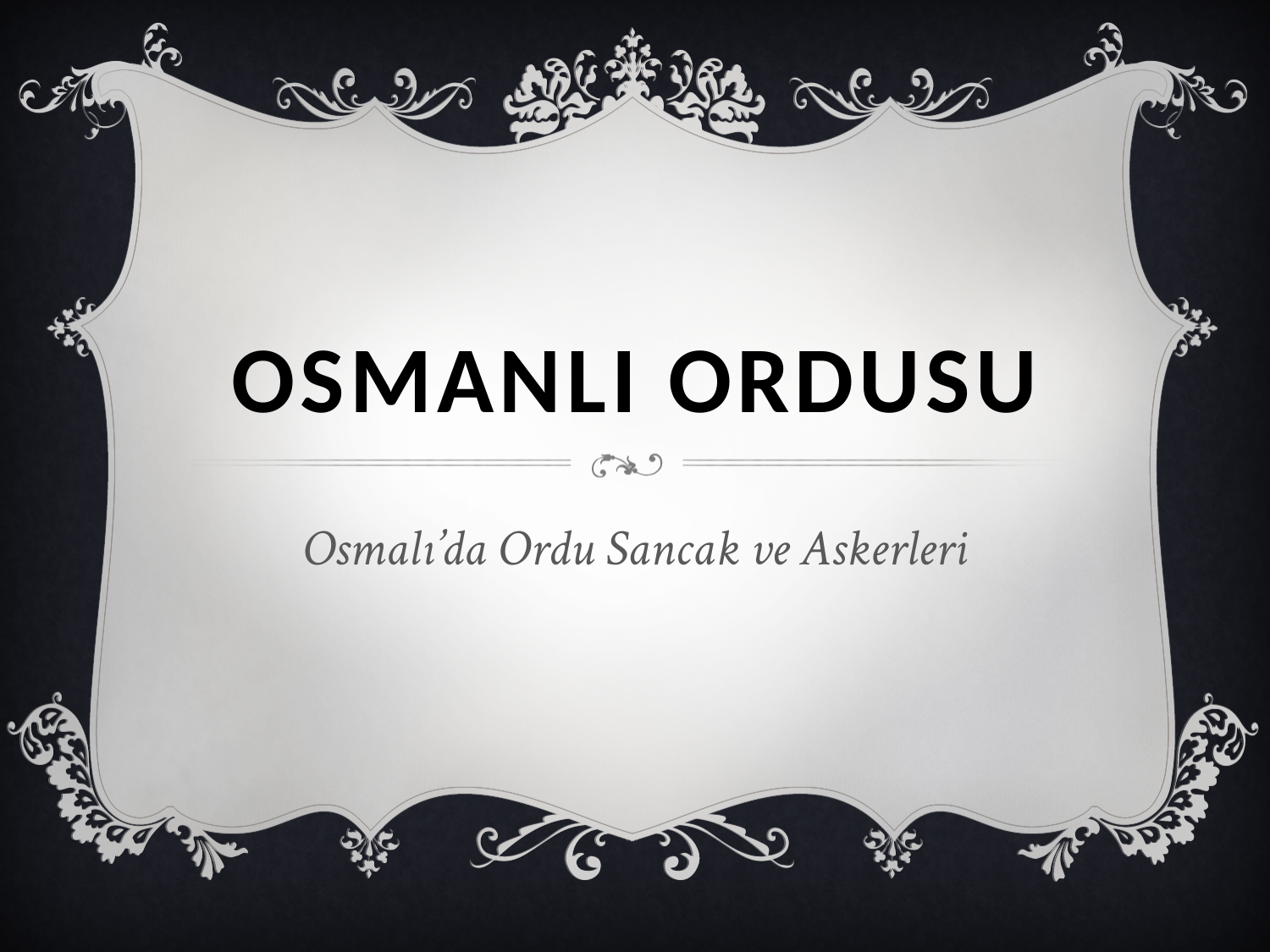

# OsmanlI ORDUSU
Osmalı’da Ordu Sancak ve Askerleri